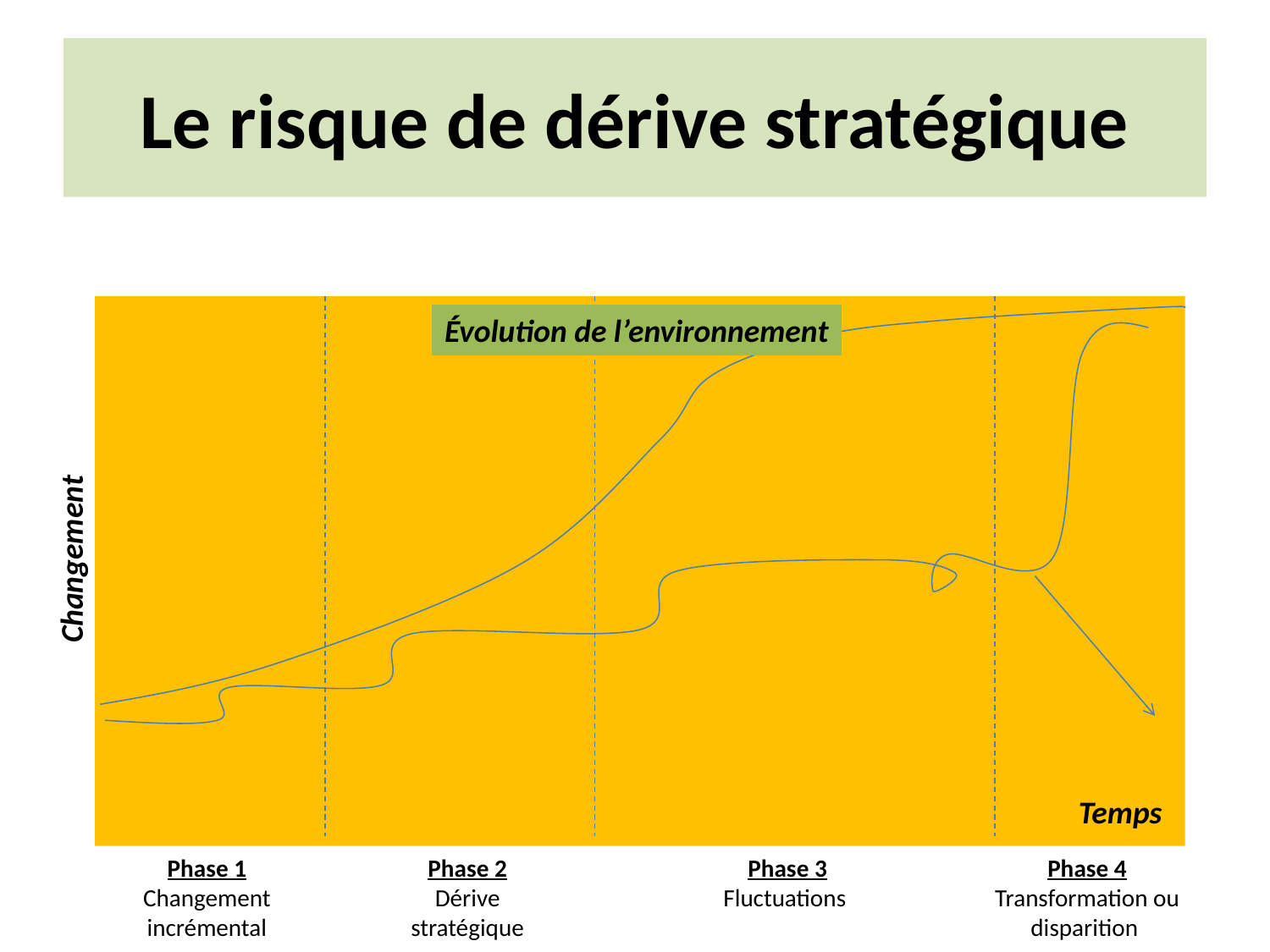

# Le risque de dérive stratégique

Évolution de l’environnement

Changement
Temps
Phase 1
Changement
incrémental
Phase 2
Dérive
stratégique
Phase 3
Fluctuations
Phase 4
Transformation ou
disparition